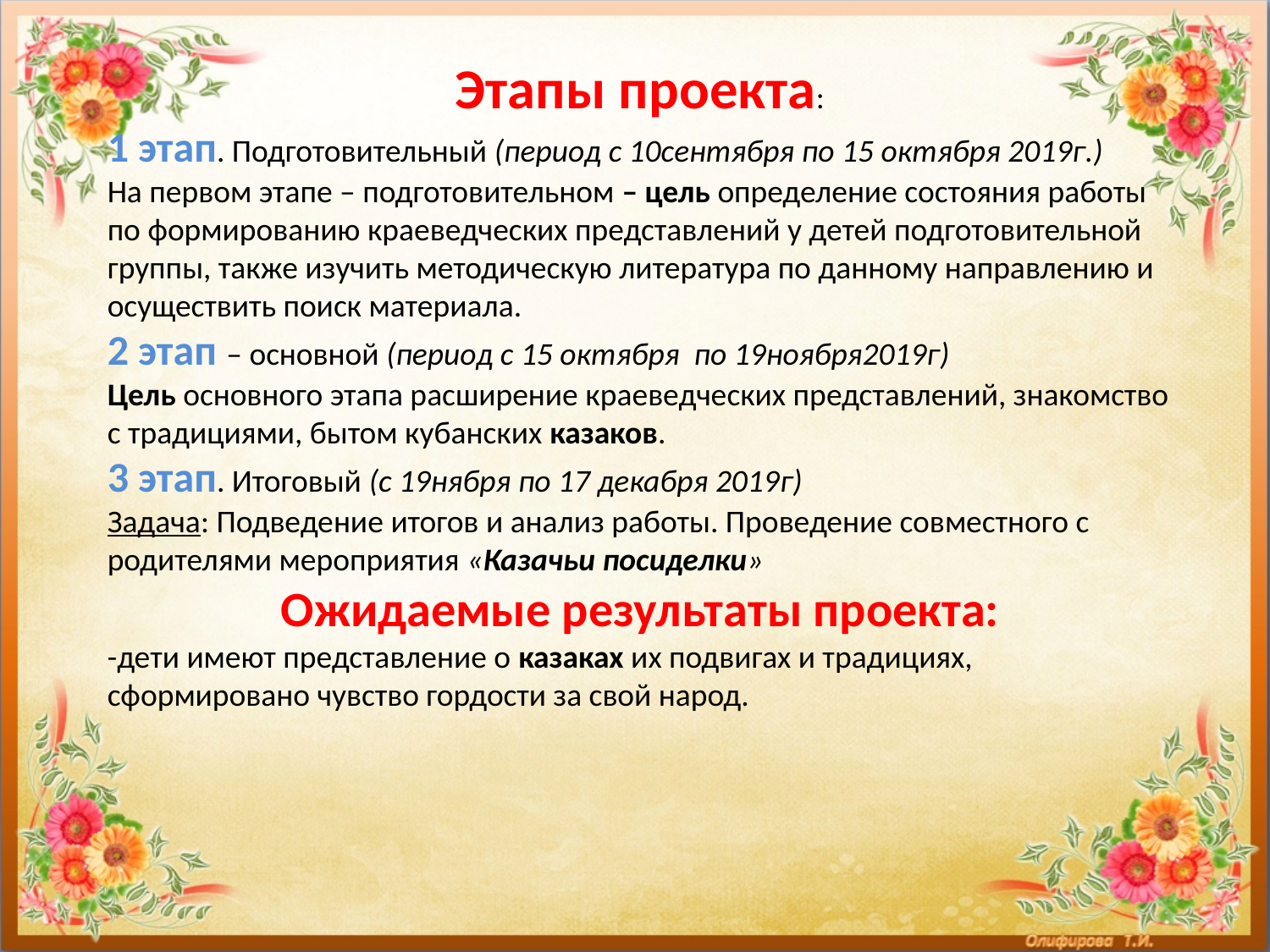

Этапы проекта:
1 этап. Подготовительный (период с 10сентября по 15 октября 2019г.)
На первом этапе – подготовительном – цель определение состояния работы по формированию краеведческих представлений у детей подготовительной группы, также изучить методическую литература по данному направлению и осуществить поиск материала.
2 этап – основной (период с 15 октября  по 19ноября2019г)
Цель основного этапа расширение краеведческих представлений, знакомство с традициями, бытом кубанских казаков.
3 этап. Итоговый (с 19нября по 17 декабря 2019г)
Задача: Подведение итогов и анализ работы. Проведение совместного с родителями мероприятия «Казачьи посиделки»
Ожидаемые результаты проекта:
-дети имеют представление о казаках их подвигах и традициях, сформировано чувство гордости за свой народ.